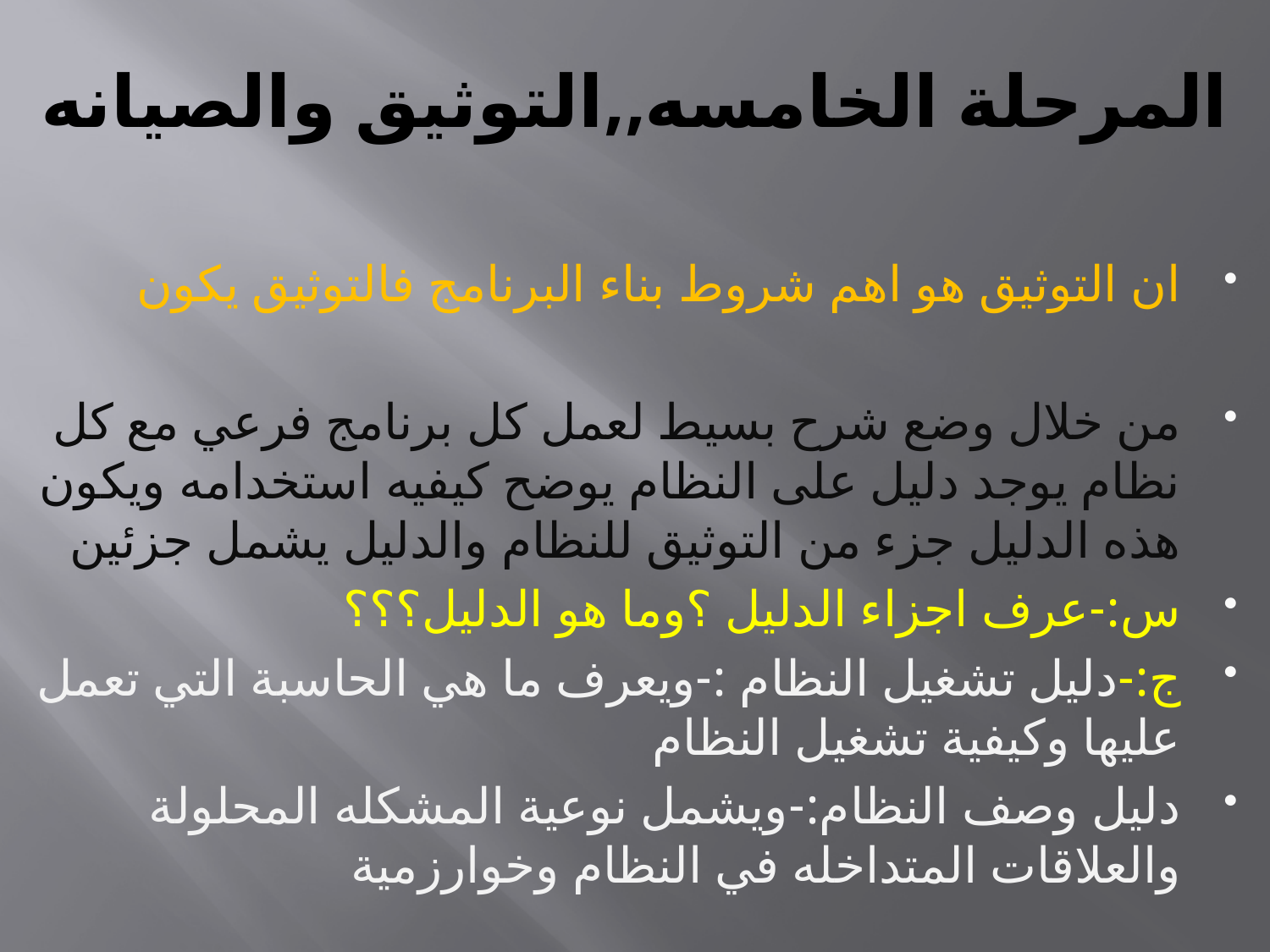

# المرحلة الخامسه,,التوثيق والصيانه
ان التوثيق هو اهم شروط بناء البرنامج فالتوثيق يكون

من خلال وضع شرح بسيط لعمل كل برنامج فرعي مع كل نظام يوجد دليل على النظام يوضح كيفيه استخدامه ويكون هذه الدليل جزء من التوثيق للنظام والدليل يشمل جزئين
س:-عرف اجزاء الدليل ؟وما هو الدليل؟؟؟
ج:-دليل تشغيل النظام :-ويعرف ما هي الحاسبة التي تعمل عليها وكيفية تشغيل النظام
دليل وصف النظام:-ويشمل نوعية المشكله المحلولة والعلاقات المتداخله في النظام وخوارزمية